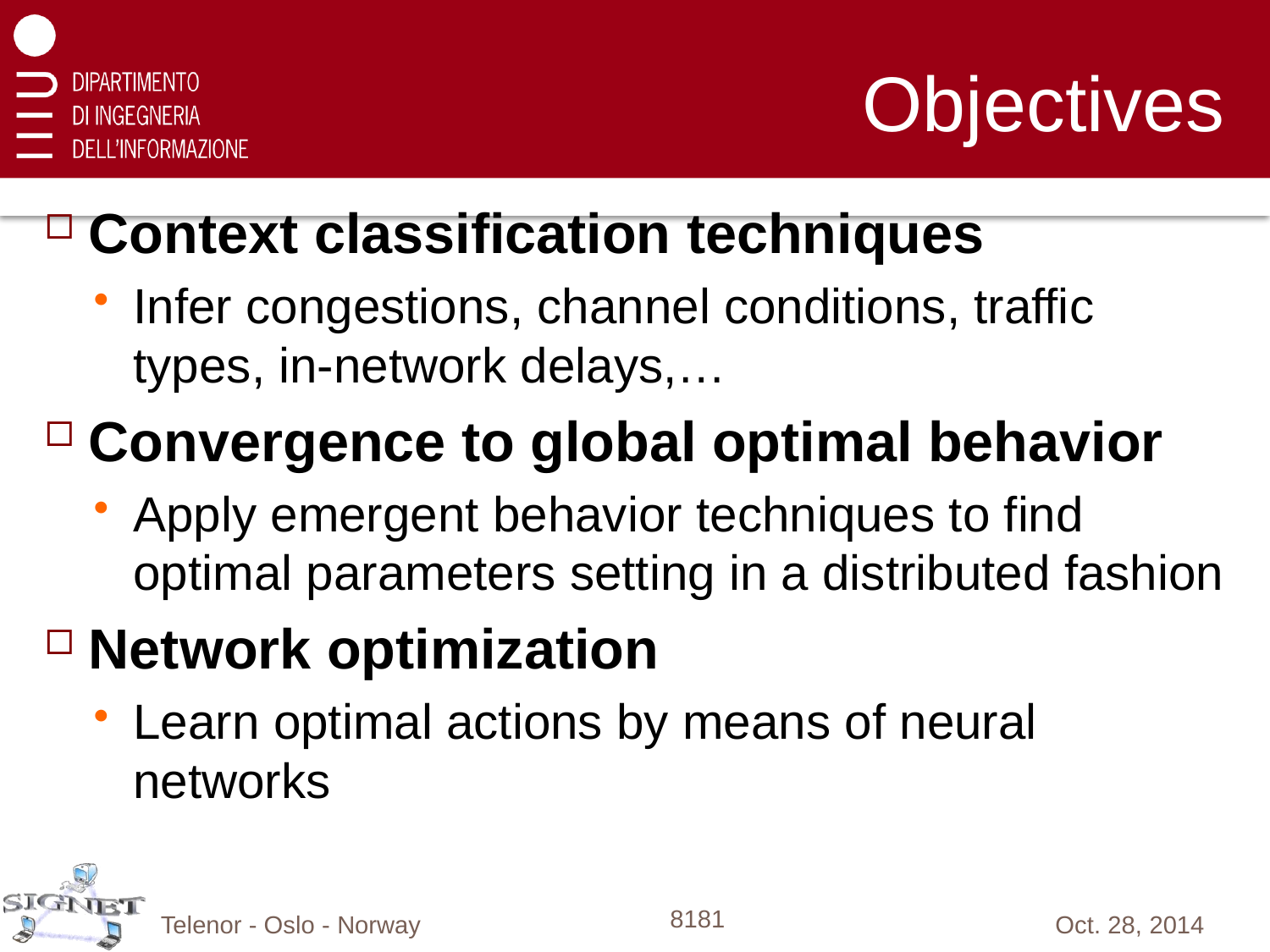

# Objectives
Context classification techniques
Infer congestions, channel conditions, traffic types, in-network delays,…
Convergence to global optimal behavior
Apply emergent behavior techniques to find optimal parameters setting in a distributed fashion
Network optimization
Learn optimal actions by means of neural networks
Telenor - Oslo - Norway
8181
Oct. 28, 2014